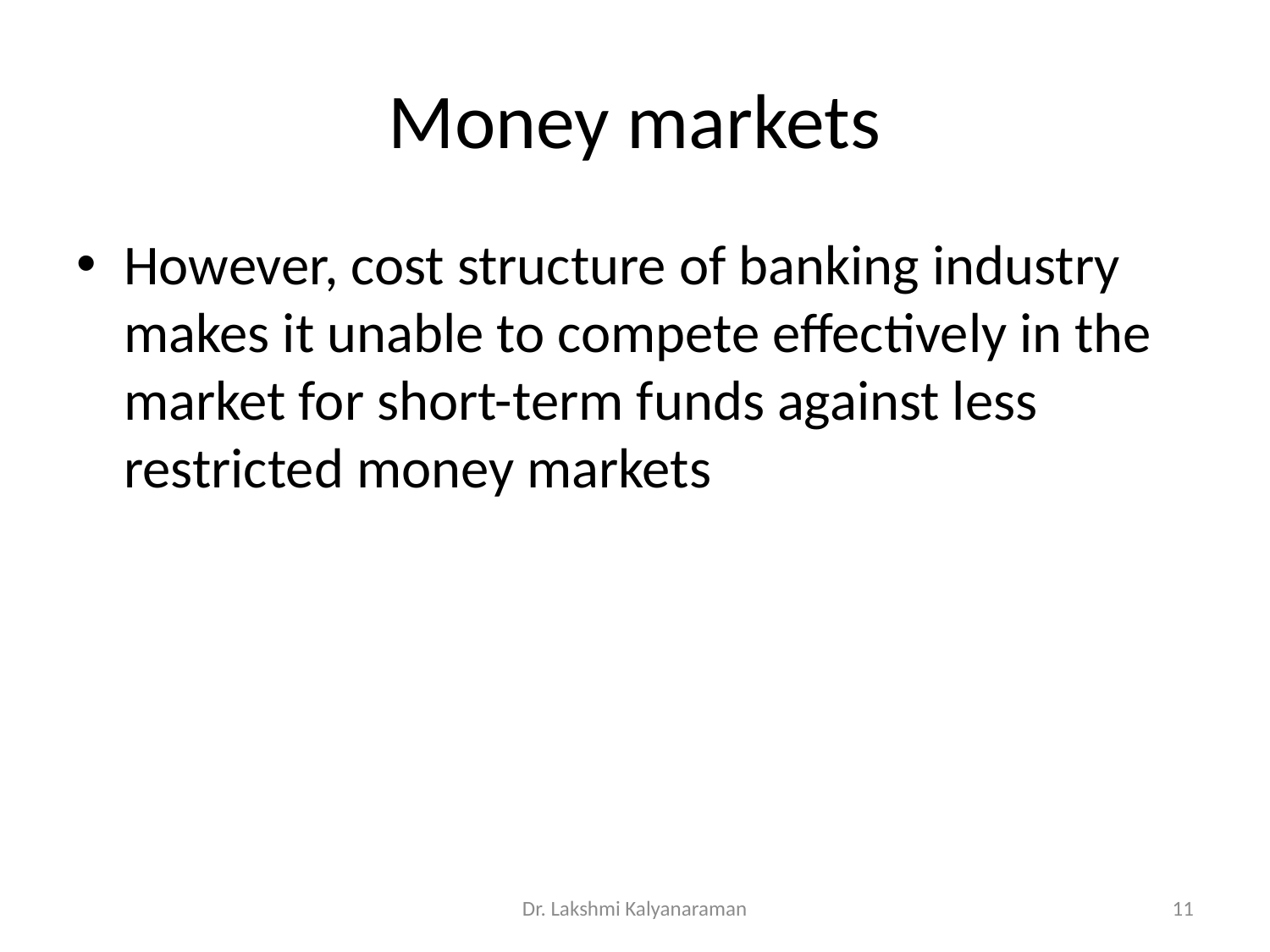

# Money markets
However, cost structure of banking industry makes it unable to compete effectively in the market for short-term funds against less restricted money markets

Dr. Lakshmi Kalyanaraman
11